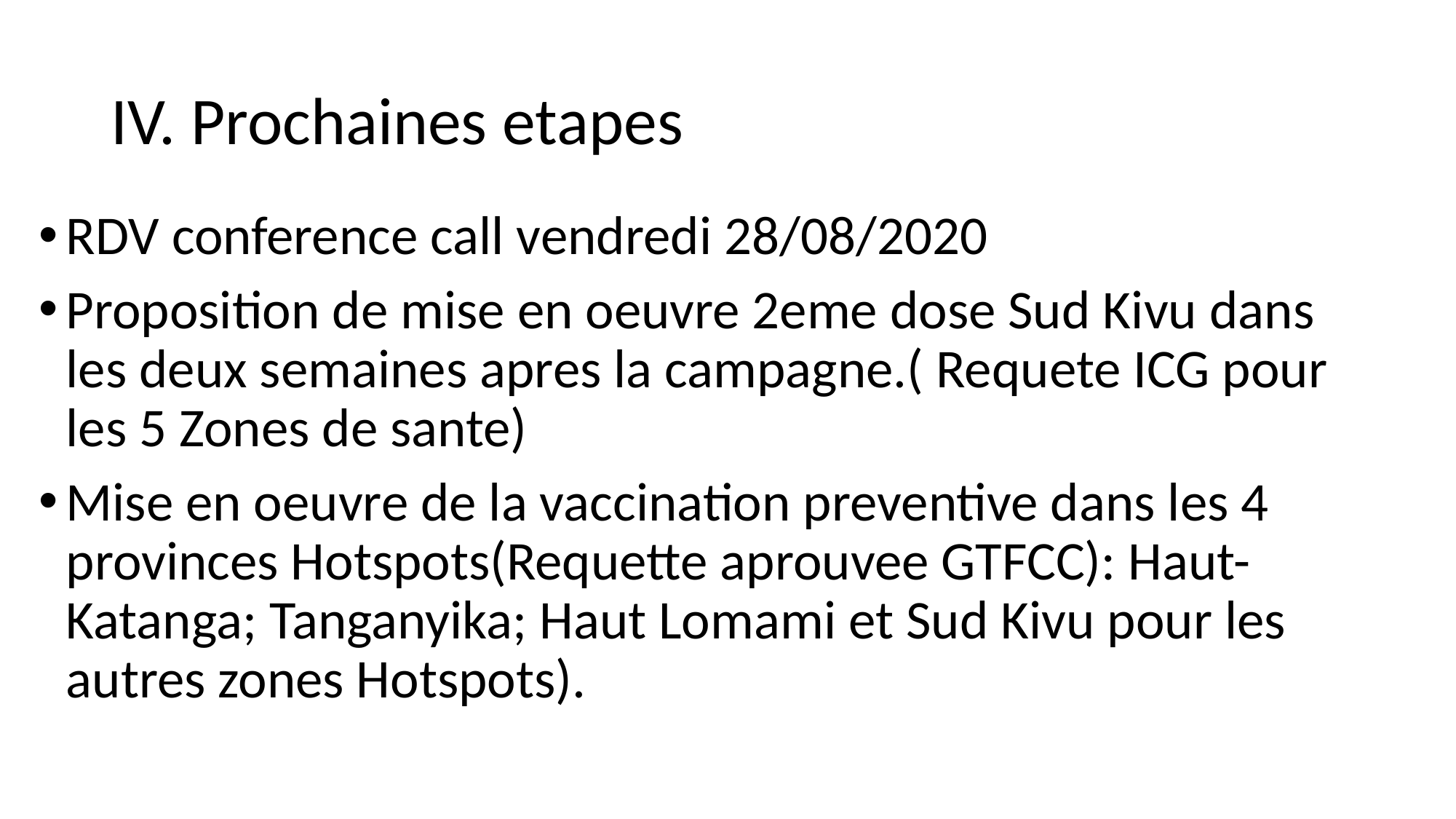

# IV. Prochaines etapes
RDV conference call vendredi 28/08/2020
Proposition de mise en oeuvre 2eme dose Sud Kivu dans les deux semaines apres la campagne.( Requete ICG pour les 5 Zones de sante)
Mise en oeuvre de la vaccination preventive dans les 4 provinces Hotspots(Requette aprouvee GTFCC): Haut- Katanga; Tanganyika; Haut Lomami et Sud Kivu pour les autres zones Hotspots).